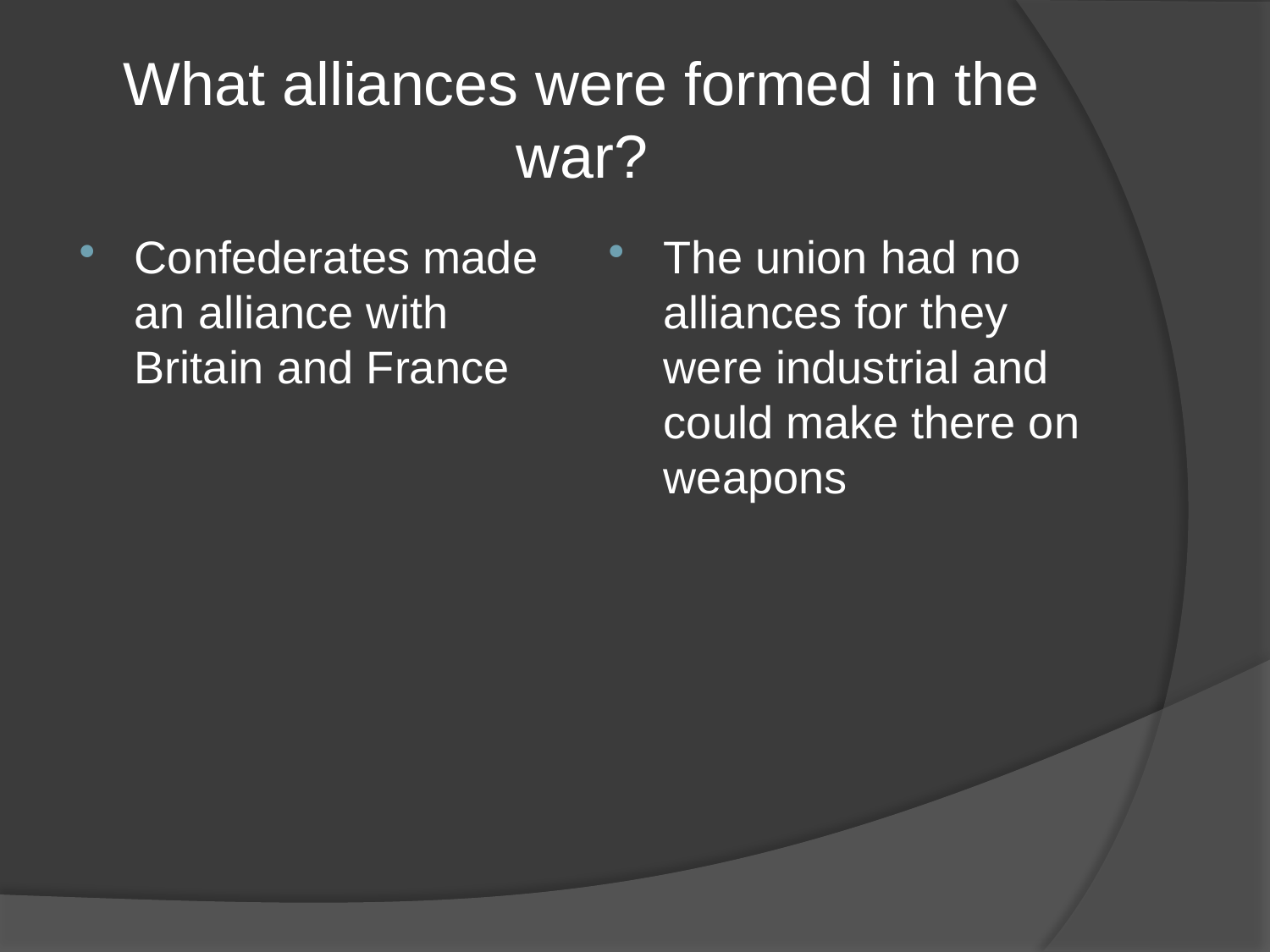

# What alliances were formed in the war?
Confederates made an alliance with Britain and France

The union had no alliances for they were industrial and could make there on weapons